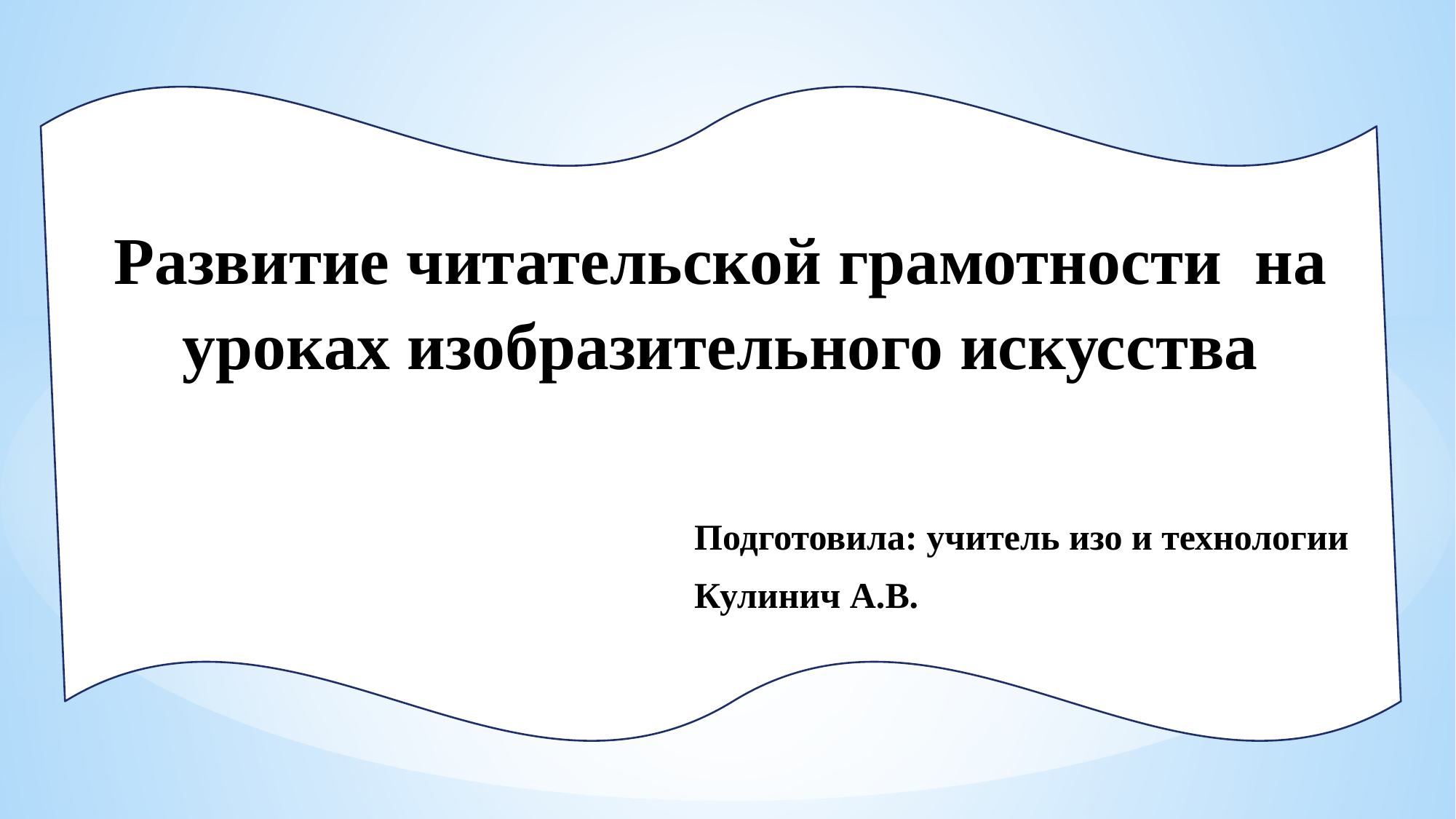

Развитие читательской грамотности  на уроках изобразительного искусства

                                                                    Подготовила: учитель изо и технологии
                                                                    Кулинич А.В.